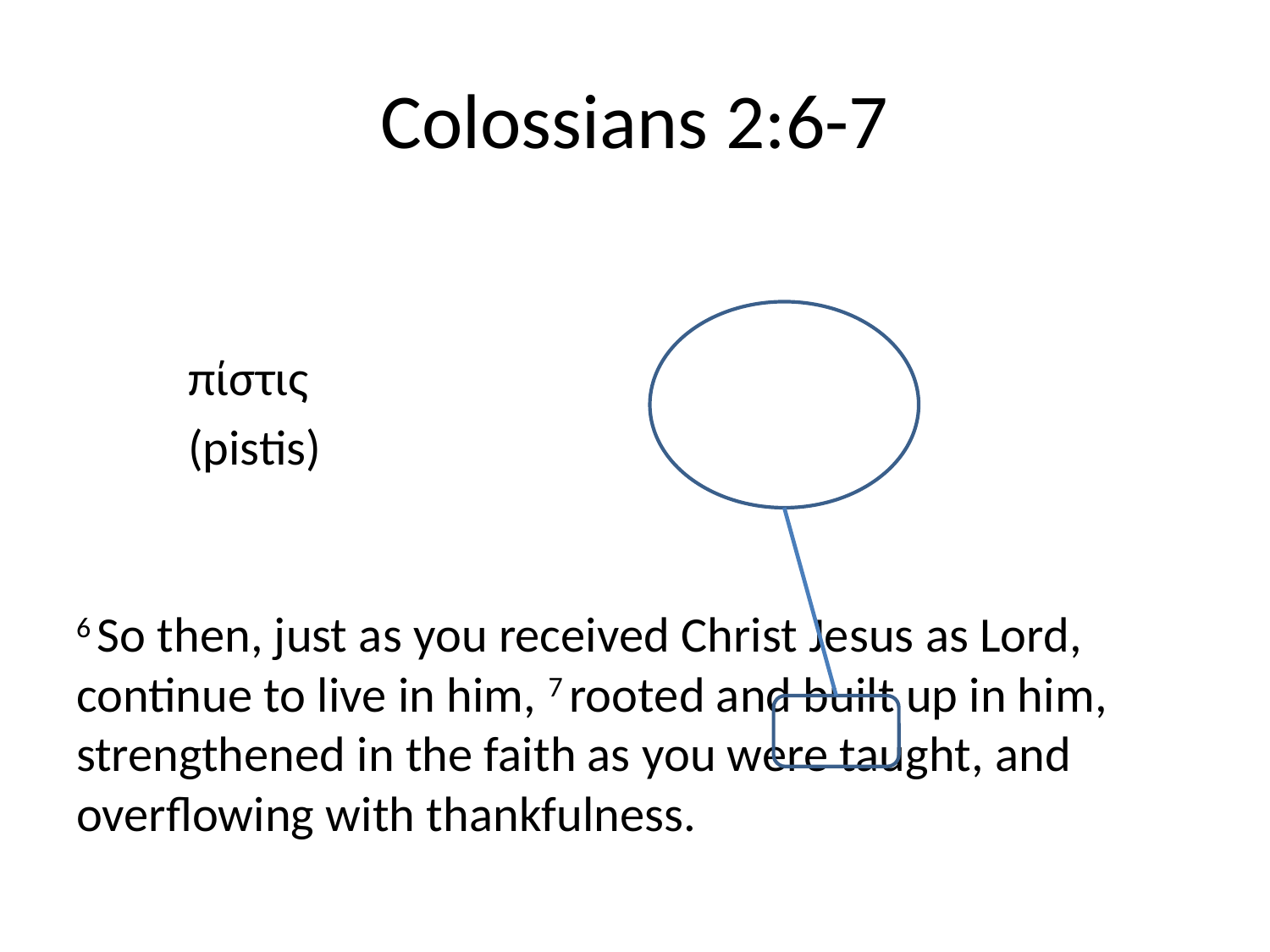

# Colossians 2:6-7

					πίστις
					(pistis)

6 So then, just as you received Christ Jesus as Lord, continue to live in him, 7 rooted and built up in him, strengthened in the faith as you were taught, and overflowing with thankfulness.